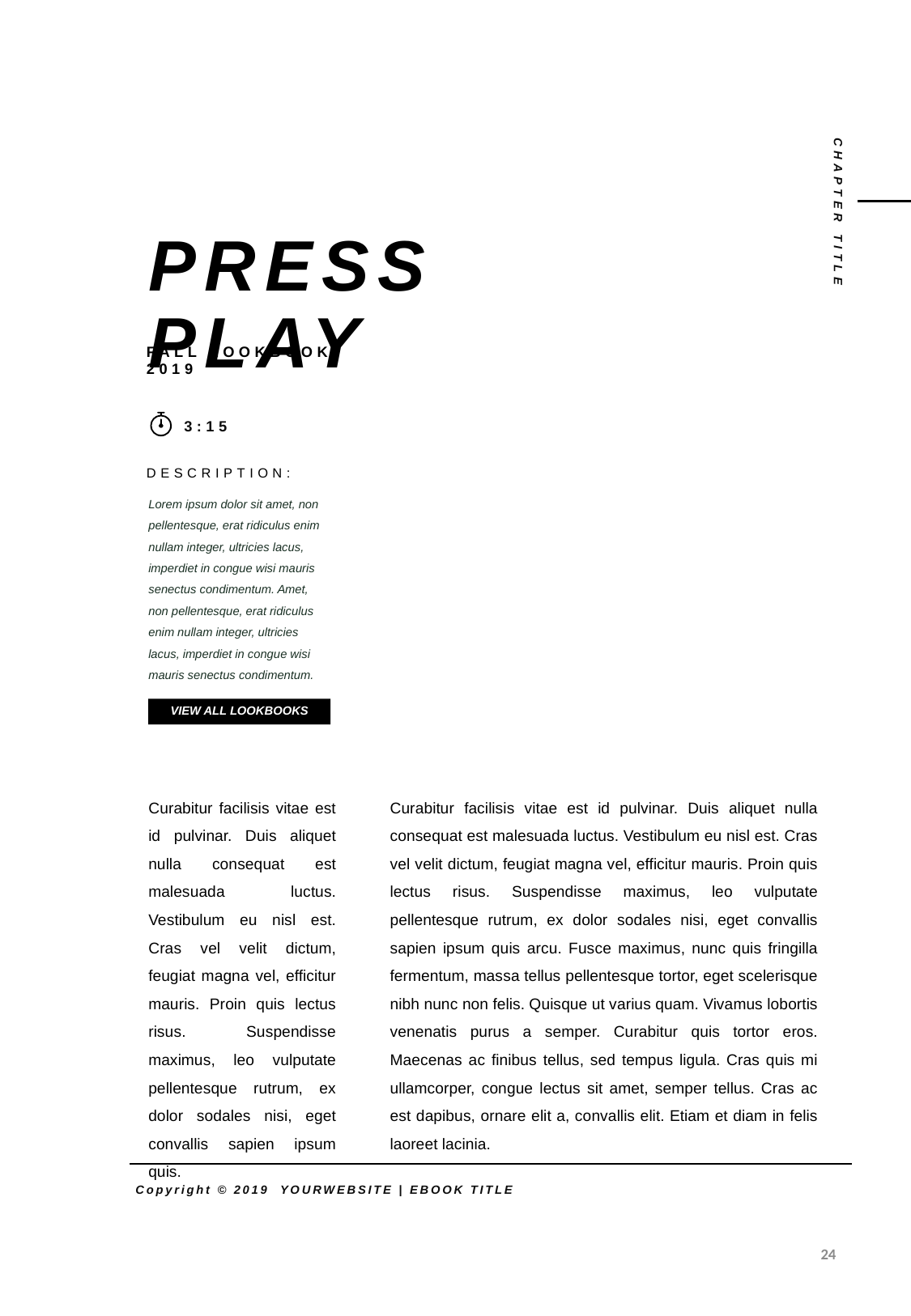

PRESS PLAY
FALL LOOKBOOK 2019

3:15
DESCRIPTION:
CHAPTER TITLE
Lorem ipsum dolor sit amet, non pellentesque, erat ridiculus enim nullam integer, ultricies lacus, imperdiet in congue wisi mauris senectus condimentum. Amet, non pellentesque, erat ridiculus enim nullam integer, ultricies lacus, imperdiet in congue wisi mauris senectus condimentum.

VIEW ALL LOOKBOOKS
Curabitur facilisis vitae est id pulvinar. Duis aliquet nulla consequat est malesuada luctus. Vestibulum eu nisl est. Cras vel velit dictum, feugiat magna vel, efficitur mauris. Proin quis lectus risus. Suspendisse maximus, leo vulputate pellentesque rutrum, ex dolor sodales nisi, eget convallis sapien ipsum quis.
Curabitur facilisis vitae est id pulvinar. Duis aliquet nulla consequat est malesuada luctus. Vestibulum eu nisl est. Cras vel velit dictum, feugiat magna vel, efficitur mauris. Proin quis lectus risus. Suspendisse maximus, leo vulputate pellentesque rutrum, ex dolor sodales nisi, eget convallis sapien ipsum quis arcu. Fusce maximus, nunc quis fringilla fermentum, massa tellus pellentesque tortor, eget scelerisque nibh nunc non felis. Quisque ut varius quam. Vivamus lobortis venenatis purus a semper. Curabitur quis tortor eros. Maecenas ac finibus tellus, sed tempus ligula. Cras quis mi ullamcorper, congue lectus sit amet, semper tellus. Cras ac est dapibus, ornare elit a, convallis elit. Etiam et diam in felis laoreet lacinia.
Copyright © 2019  YOURWEBSITE | EBOOK TITLE
24